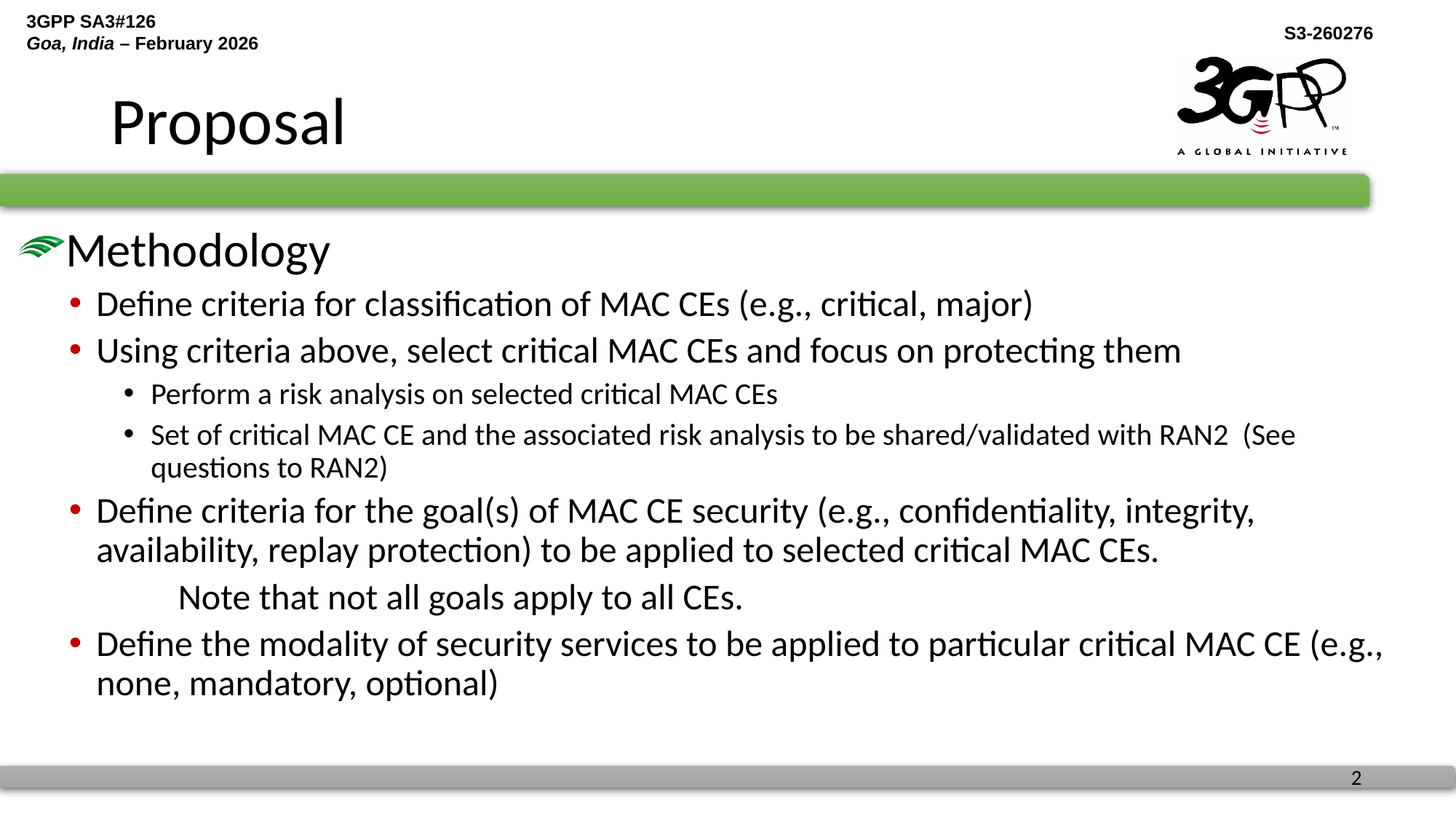

# Proposal
Methodology
Define criteria for classification of MAC CEs (e.g., critical, major)
Using criteria above, select critical MAC CEs and focus on protecting them
Perform a risk analysis on selected critical MAC CEs
Set of critical MAC CE and the associated risk analysis to be shared/validated with RAN2  (See questions to RAN2)
Define criteria for the goal(s) of MAC CE security (e.g., confidentiality, integrity, availability, replay protection) to be applied to selected critical MAC CEs.
	Note that not all goals apply to all CEs.
Define the modality of security services to be applied to particular critical MAC CE (e.g., none, mandatory, optional)